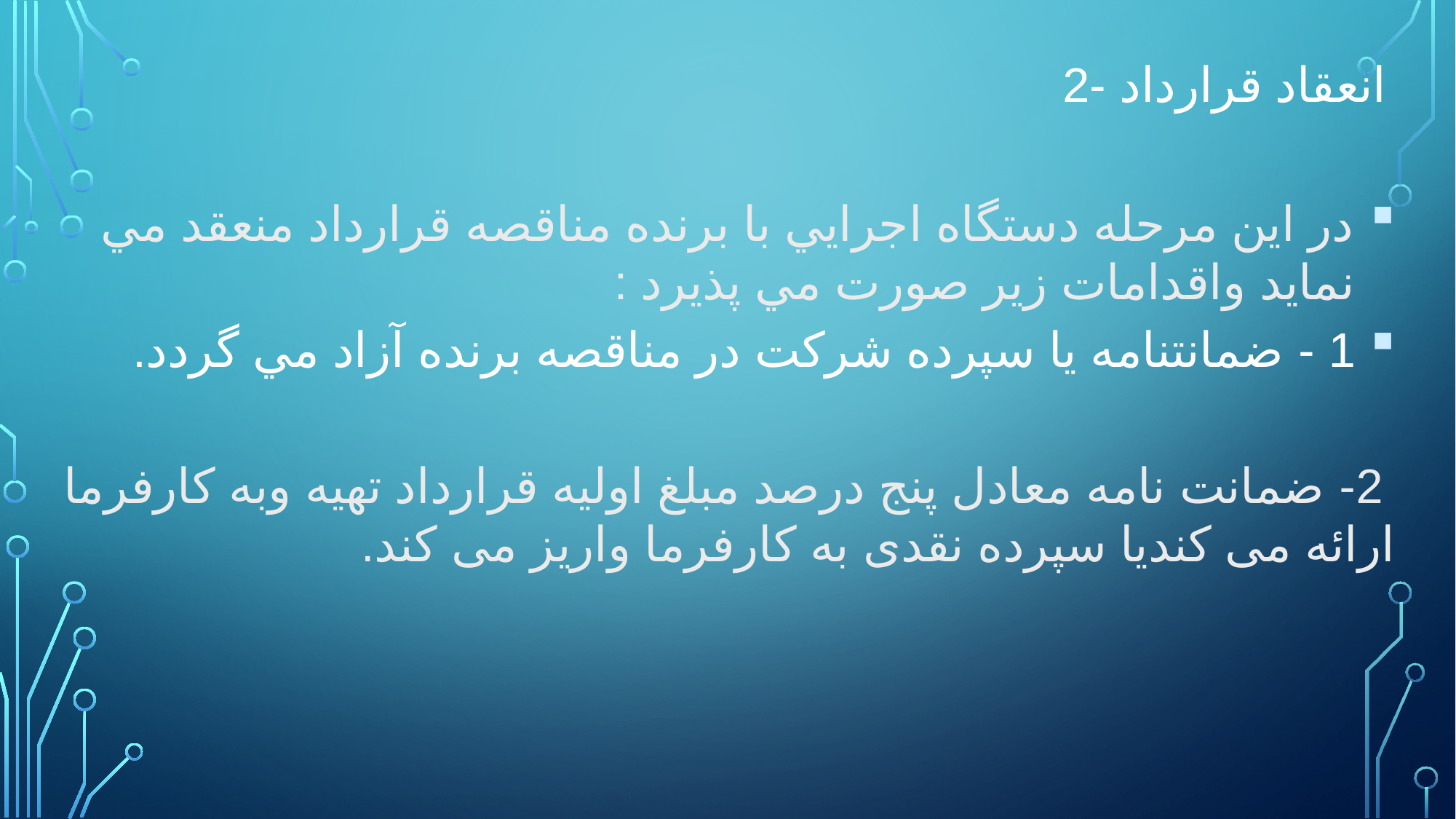

2- انعقاد قرارداد
در اين مرحله دستگاه اجرايي با برنده مناقصه قرارداد منعقد مي نمايد واقدامات زير صورت مي پذيرد :
1 - ضمانتنامه يا سپرده شركت در مناقصه برنده آزاد مي گردد.

 2- ضمانت نامه معادل پنج درصد مبلغ اولیه قرارداد تهیه وبه کارفرما ارائه می کندیا سپرده نقدی به کارفرما واریز می کند.